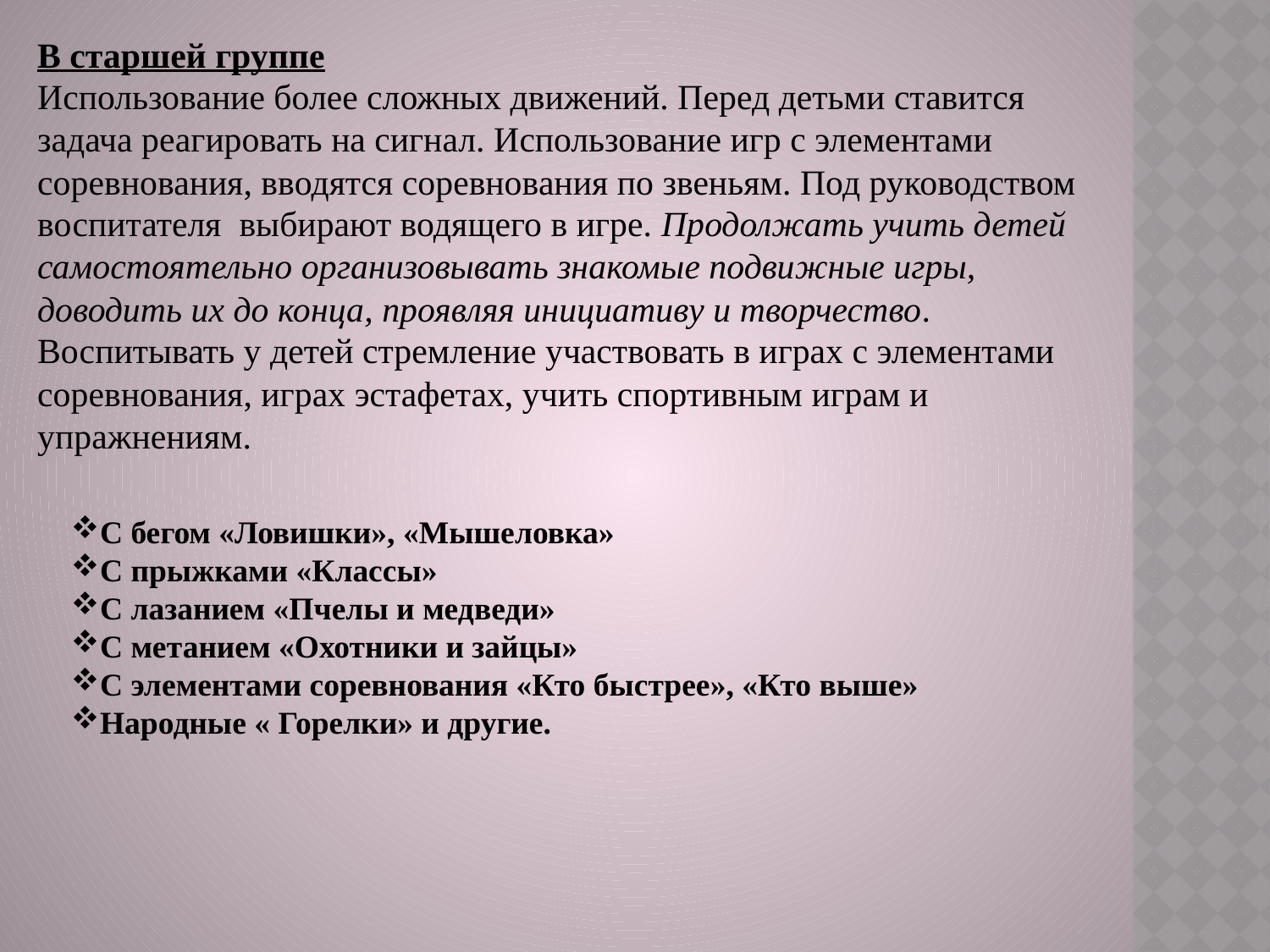

В старшей группе
Использование более сложных движений. Перед детьми ставится задача реагировать на сигнал. Использование игр с элементами соревнования, вводятся соревнования по звеньям. Под руководством воспитателя  выбирают водящего в игре. Продолжать учить детей самостоятельно организовывать знакомые подвижные игры, доводить их до конца, проявляя инициативу и творчество. Воспитывать у детей стремление участвовать в играх с элементами соревнования, играх эстафетах, учить спортивным играм и упражнениям.

С бегом «Ловишки», «Мышеловка»
С прыжками «Классы»
С лазанием «Пчелы и медведи»
С метанием «Охотники и зайцы»
С элементами соревнования «Кто быстрее», «Кто выше»
Народные « Горелки» и другие.